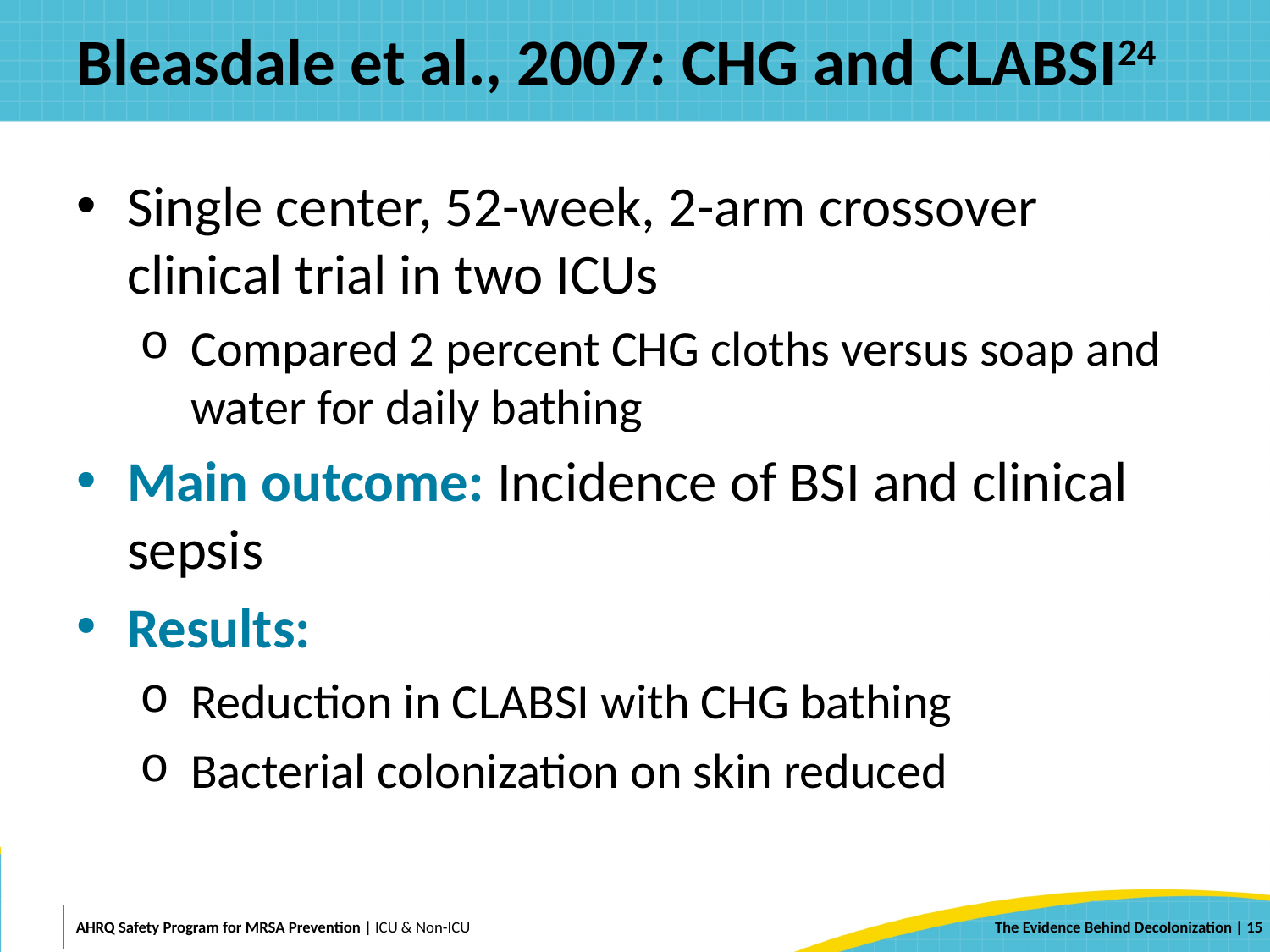

# Bleasdale et al., 2007: CHG and CLABSI24
Single center, 52-week, 2-arm crossover clinical trial in two ICUs
Compared 2 percent CHG cloths versus soap and water for daily bathing
Main outcome: Incidence of BSI and clinical sepsis
Results:
Reduction in CLABSI with CHG bathing
Bacterial colonization on skin reduced
 | 15